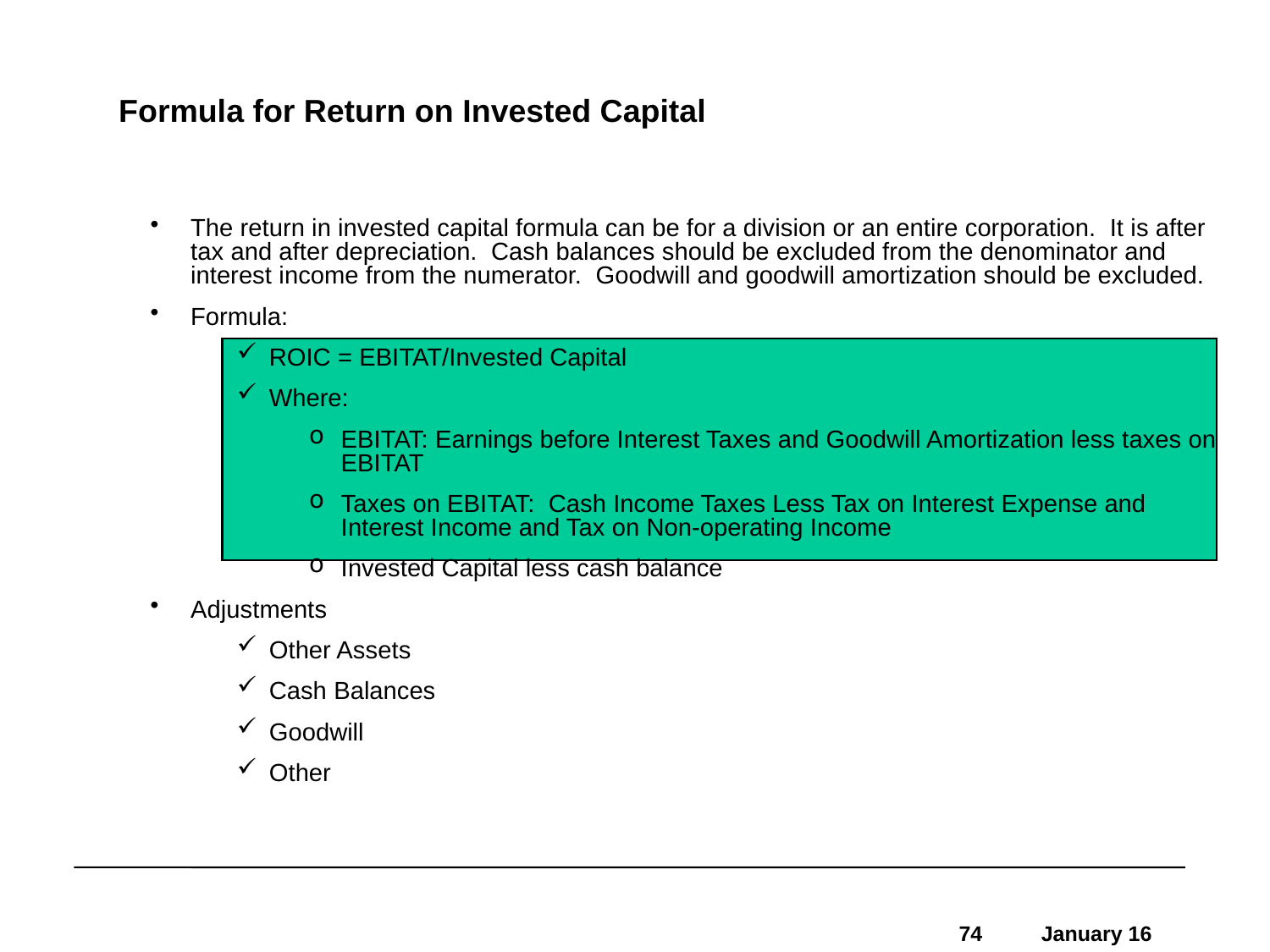

# Formula for Return on Invested Capital
The return in invested capital formula can be for a division or an entire corporation.  It is after tax and after depreciation.  Cash balances should be excluded from the denominator and interest income from the numerator.  Goodwill and goodwill amortization should be excluded.
Formula:
ROIC = EBITAT/Invested Capital
Where:
EBITAT: Earnings before Interest Taxes and Goodwill Amortization less taxes on EBITAT
Taxes on EBITAT:  Cash Income Taxes Less Tax on Interest Expense and Interest Income and Tax on Non-operating Income
Invested Capital less cash balance
Adjustments
Other Assets
Cash Balances
Goodwill
Other